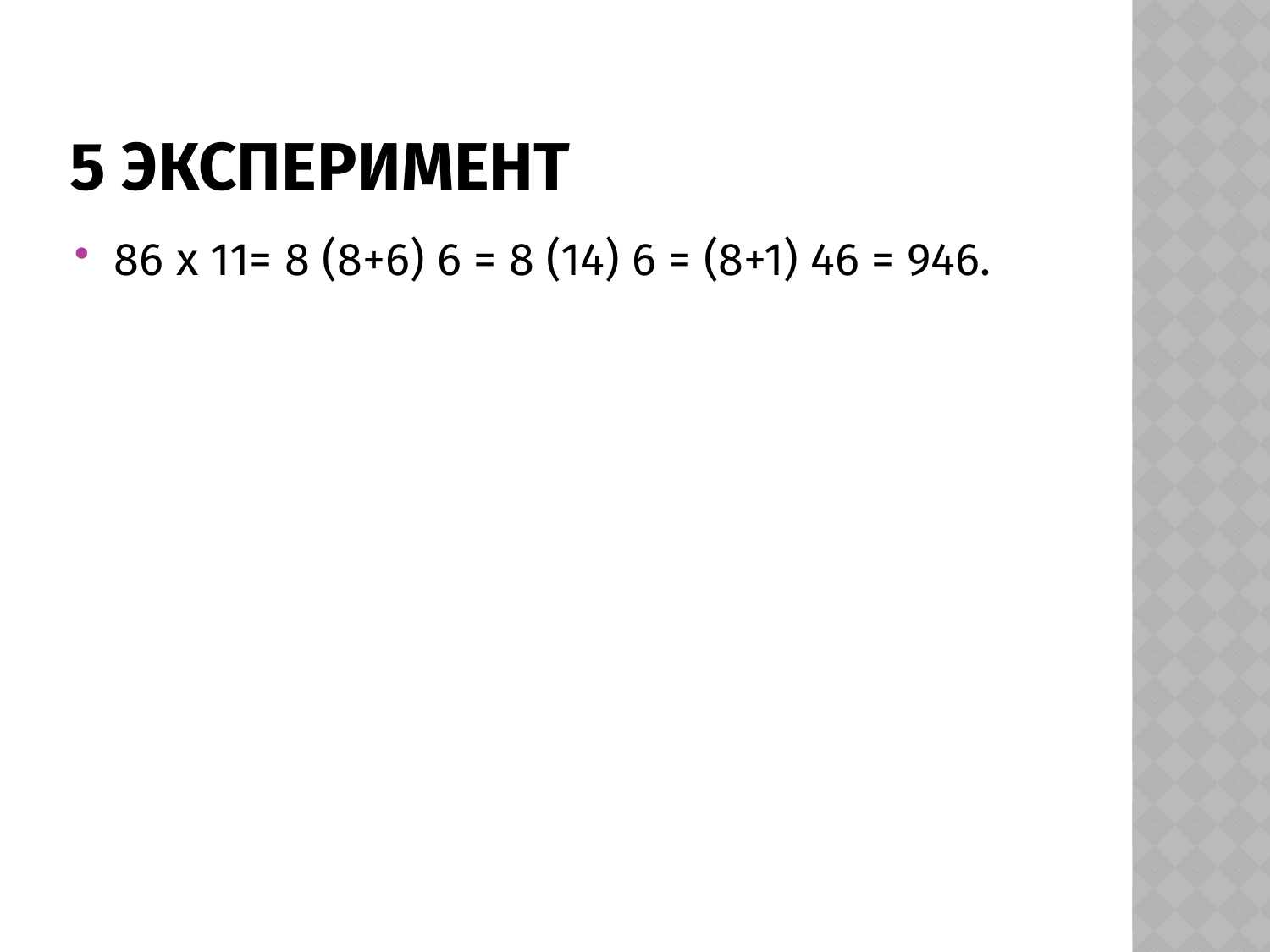

# 5 эксперимент
86 х 11= 8 (8+6) 6 = 8 (14) 6 = (8+1) 46 = 946.